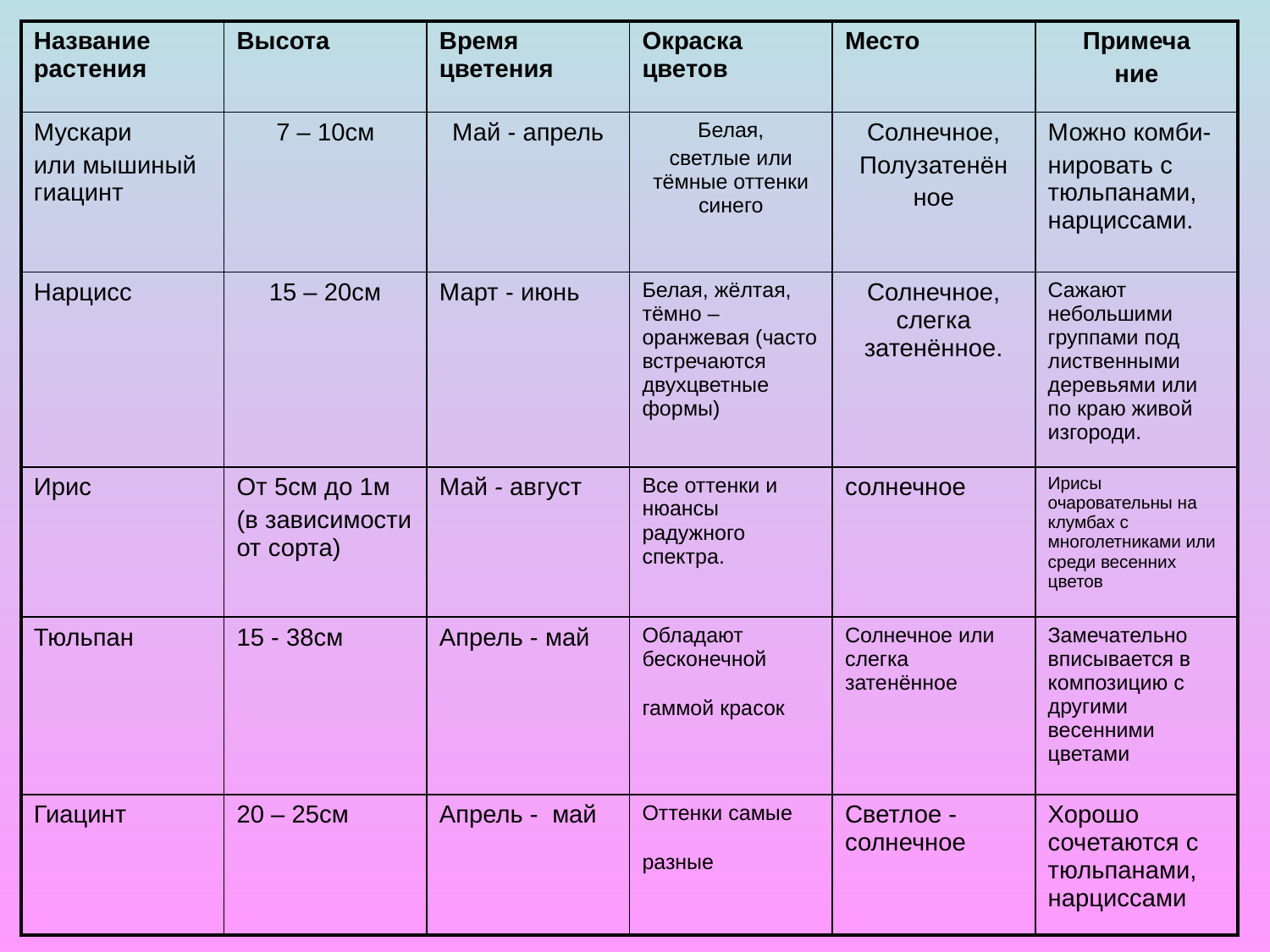

| Название растения | Высота | Время цветения | Окраска цветов | Место | Примеча ние |
| --- | --- | --- | --- | --- | --- |
| Мускари или мышиный гиацинт | 7 – 10см | Май - апрель | Белая, светлые или тёмные оттенки синего | Солнечное, Полузатенён ное | Можно комби- нировать с тюльпанами, нарциссами. |
| Нарцисс | 15 – 20см | Март - июнь | Белая, жёлтая, тёмно – оранжевая (часто встречаются двухцветные формы) | Солнечное, слегка затенённое. | Сажают небольшими группами под лиственными деревьями или по краю живой изгороди. |
| Ирис | От 5см до 1м (в зависимости от сорта) | Май - август | Все оттенки и нюансы радужного спектра. | солнечное | Ирисы очаровательны на клумбах с многолетниками или среди весенних цветов |
| Тюльпан | 15 - 38см | Апрель - май | Обладают бесконечной гаммой красок | Солнечное или слегка затенённое | Замечательно вписывается в композицию с другими весенними цветами |
| Гиацинт | 20 – 25см | Апрель - май | Оттенки самые разные | Светлое - солнечное | Хорошо сочетаются с тюльпанами, нарциссами |
#